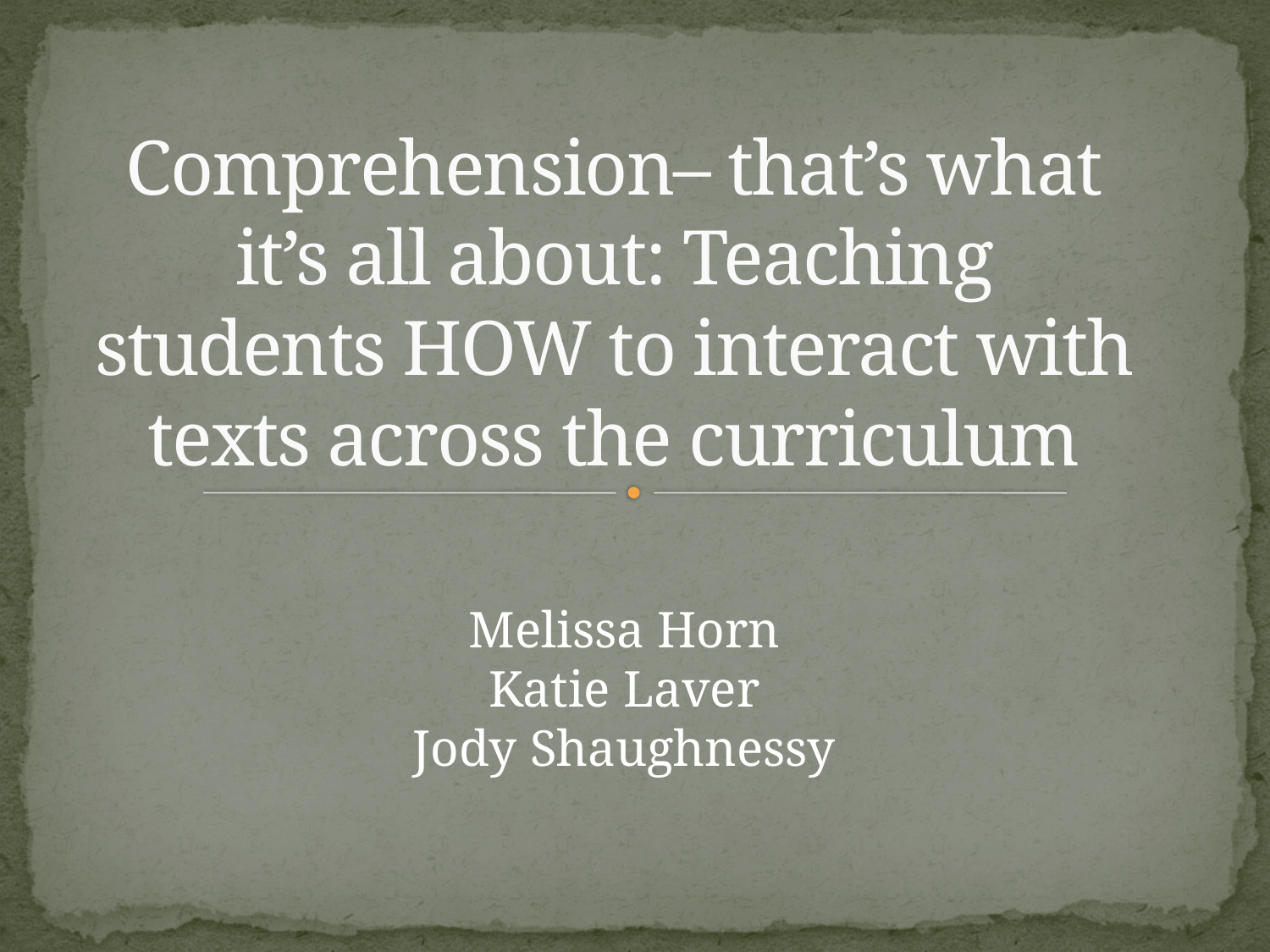

# Comprehension– that’s what it’s all about: Teaching students HOW to interact with texts across the curriculum
Melissa Horn
Katie Laver
Jody Shaughnessy